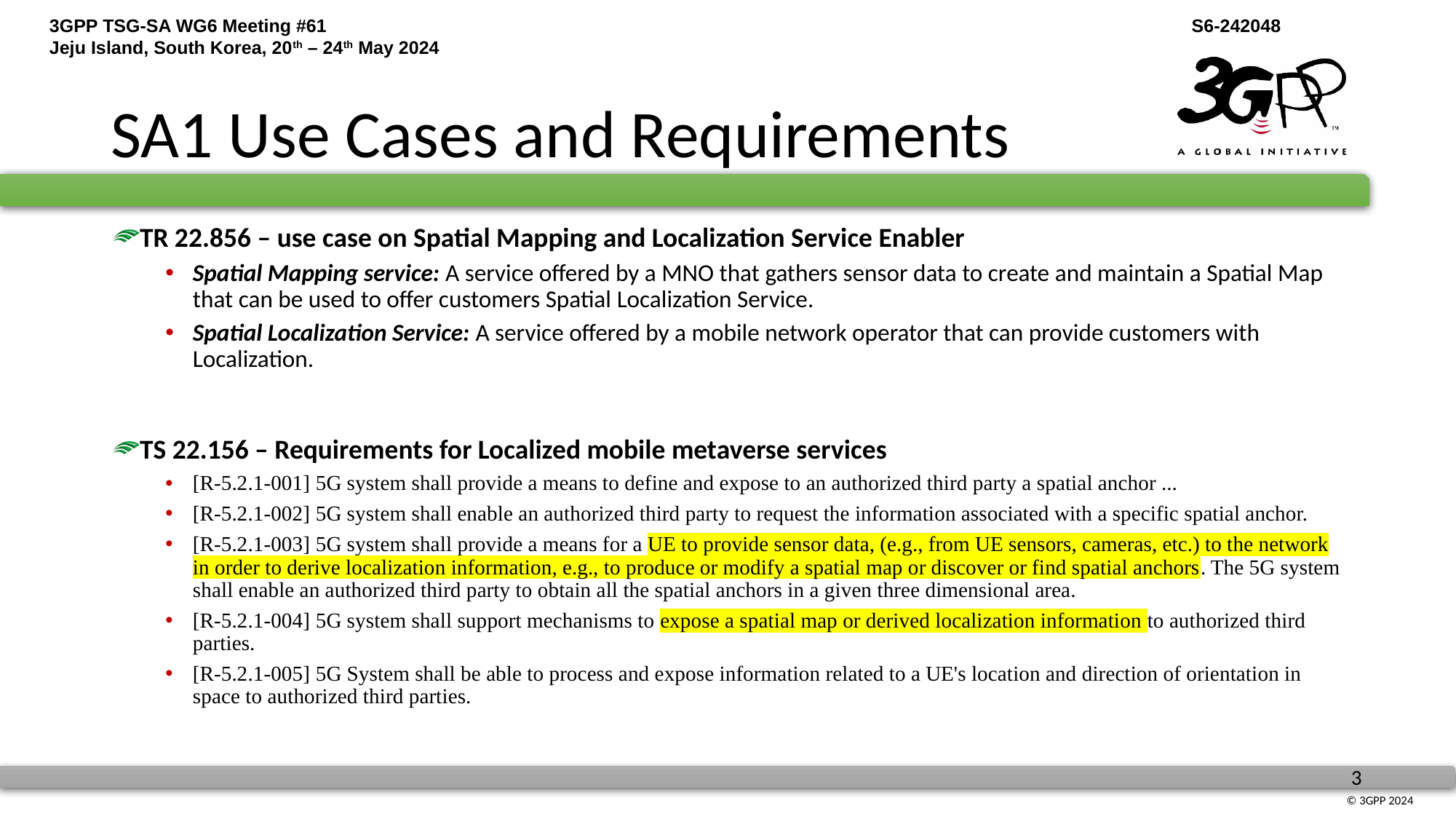

# SA1 Use Cases and Requirements
TR 22.856 – use case on Spatial Mapping and Localization Service Enabler
Spatial Mapping service: A service offered by a MNO that gathers sensor data to create and maintain a Spatial Map that can be used to offer customers Spatial Localization Service.
Spatial Localization Service: A service offered by a mobile network operator that can provide customers with Localization.

TS 22.156 – Requirements for Localized mobile metaverse services
[R-5.2.1-001] 5G system shall provide a means to define and expose to an authorized third party a spatial anchor ...
[R-5.2.1-002] 5G system shall enable an authorized third party to request the information associated with a specific spatial anchor.
[R-5.2.1-003] 5G system shall provide a means for a UE to provide sensor data, (e.g., from UE sensors, cameras, etc.) to the network in order to derive localization information, e.g., to produce or modify a spatial map or discover or find spatial anchors. The 5G system shall enable an authorized third party to obtain all the spatial anchors in a given three dimensional area.
[R-5.2.1-004] 5G system shall support mechanisms to expose a spatial map or derived localization information to authorized third parties.
[R-5.2.1-005] 5G System shall be able to process and expose information related to a UE's location and direction of orientation in space to authorized third parties.